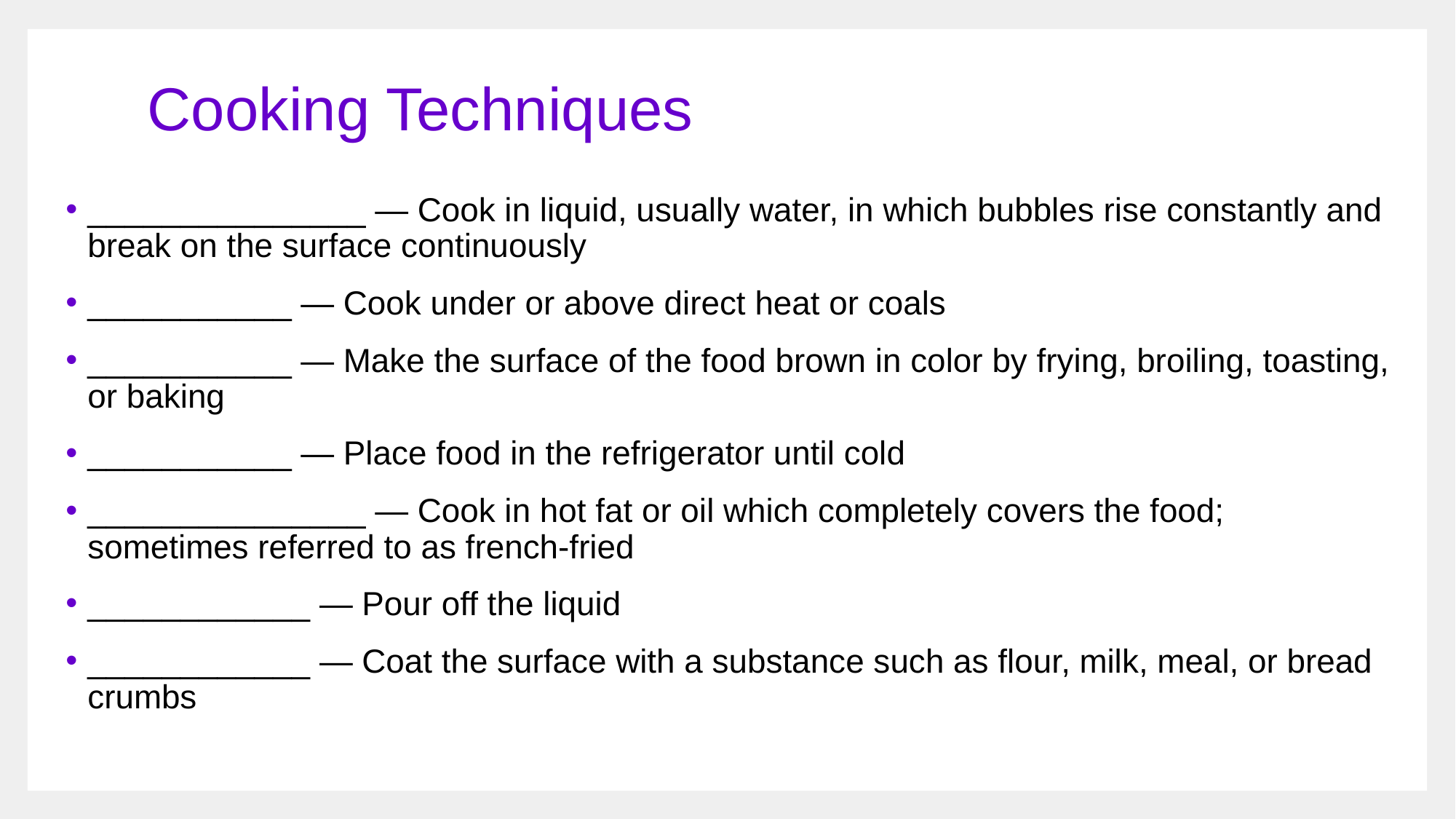

# Cooking Techniques
_______________ — Cook in liquid, usually water, in which bubbles rise constantly and break on the surface continuously
___________ — Cook under or above direct heat or coals
___________ — Make the surface of the food brown in color by frying, broiling, toasting, or baking
___________ — Place food in the refrigerator until cold
_______________ — Cook in hot fat or oil which completely covers the food; sometimes referred to as french-fried
____________ — Pour off the liquid
____________ — Coat the surface with a substance such as flour, milk, meal, or bread crumbs